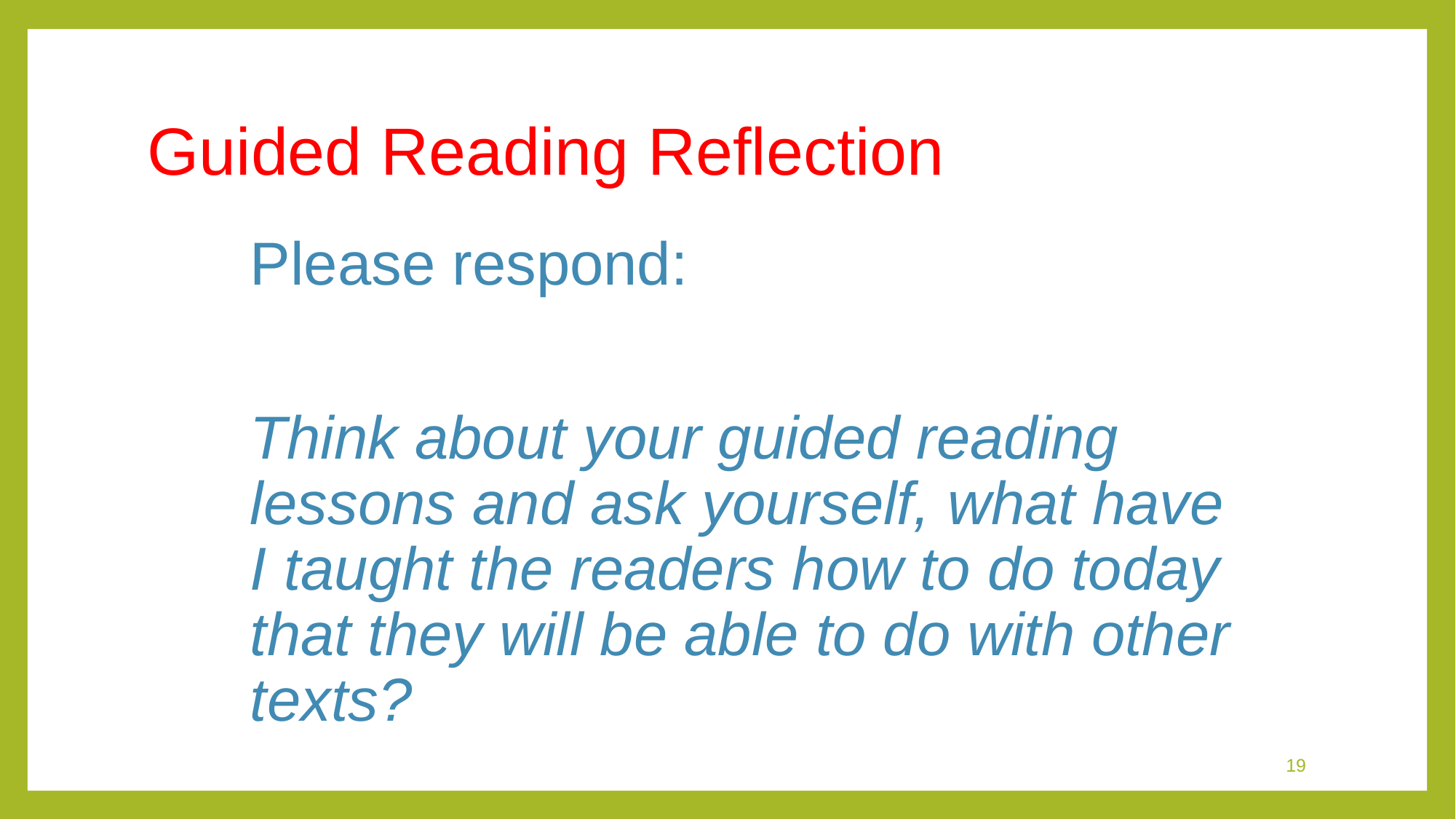

# Guided Reading Reflection
Please respond:

Think about your guided reading lessons and ask yourself, what have I taught the readers how to do today that they will be able to do with other texts?

19